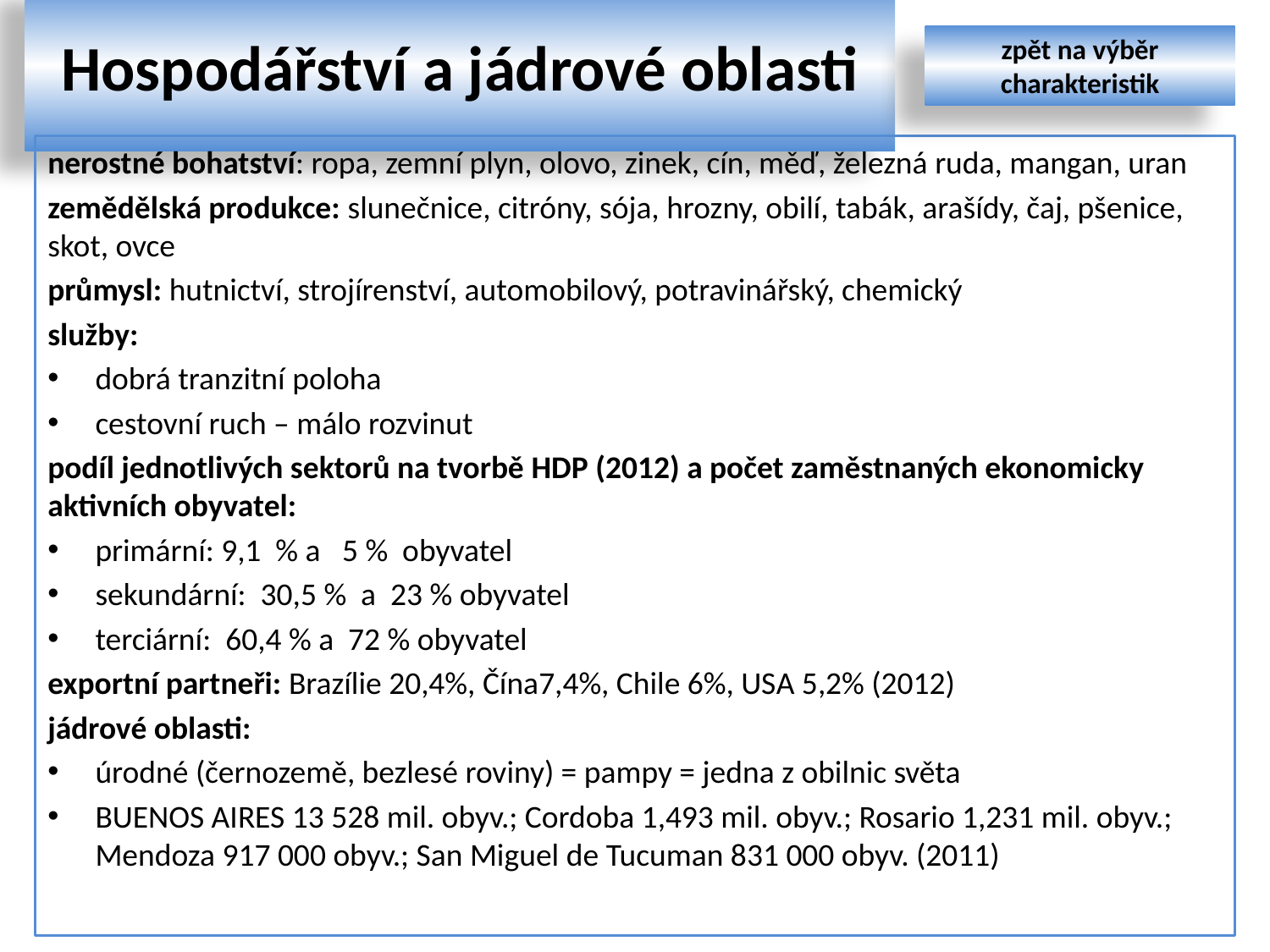

# Hospodářství a jádrové oblasti
zpět na výběr charakteristik
nerostné bohatství: ropa, zemní plyn, olovo, zinek, cín, měď, železná ruda, mangan, uran
zemědělská produkce: slunečnice, citróny, sója, hrozny, obilí, tabák, arašídy, čaj, pšenice, skot, ovce
průmysl: hutnictví, strojírenství, automobilový, potravinářský, chemický
služby:
dobrá tranzitní poloha
cestovní ruch – málo rozvinut
podíl jednotlivých sektorů na tvorbě HDP (2012) a počet zaměstnaných ekonomicky aktivních obyvatel:
primární: 9,1  % a   5 %  obyvatel
sekundární:  30,5 %  a  23 % obyvatel
terciární:  60,4 % a  72 % obyvatel
exportní partneři: Brazílie 20,4%, Čína7,4%, Chile 6%, USA 5,2% (2012)
jádrové oblasti:
úrodné (černozemě, bezlesé roviny) = pampy = jedna z obilnic světa
BUENOS AIRES 13 528 mil. obyv.; Cordoba 1,493 mil. obyv.; Rosario 1,231 mil. obyv.; Mendoza 917 000 obyv.; San Miguel de Tucuman 831 000 obyv. (2011)